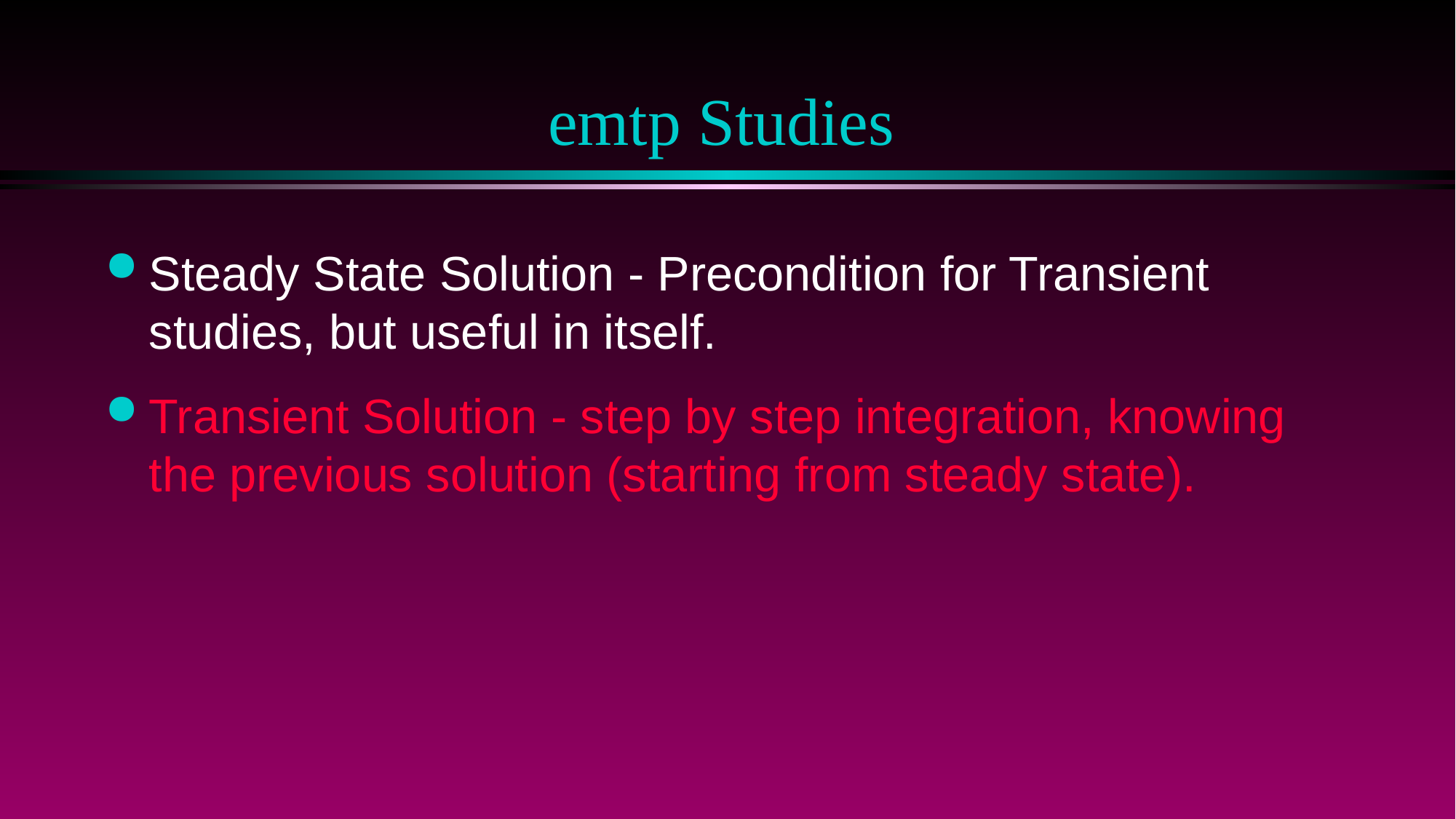

# emtp Studies
Steady State Solution - Precondition for Transient studies, but useful in itself.
Transient Solution - step by step integration, knowing the previous solution (starting from steady state).